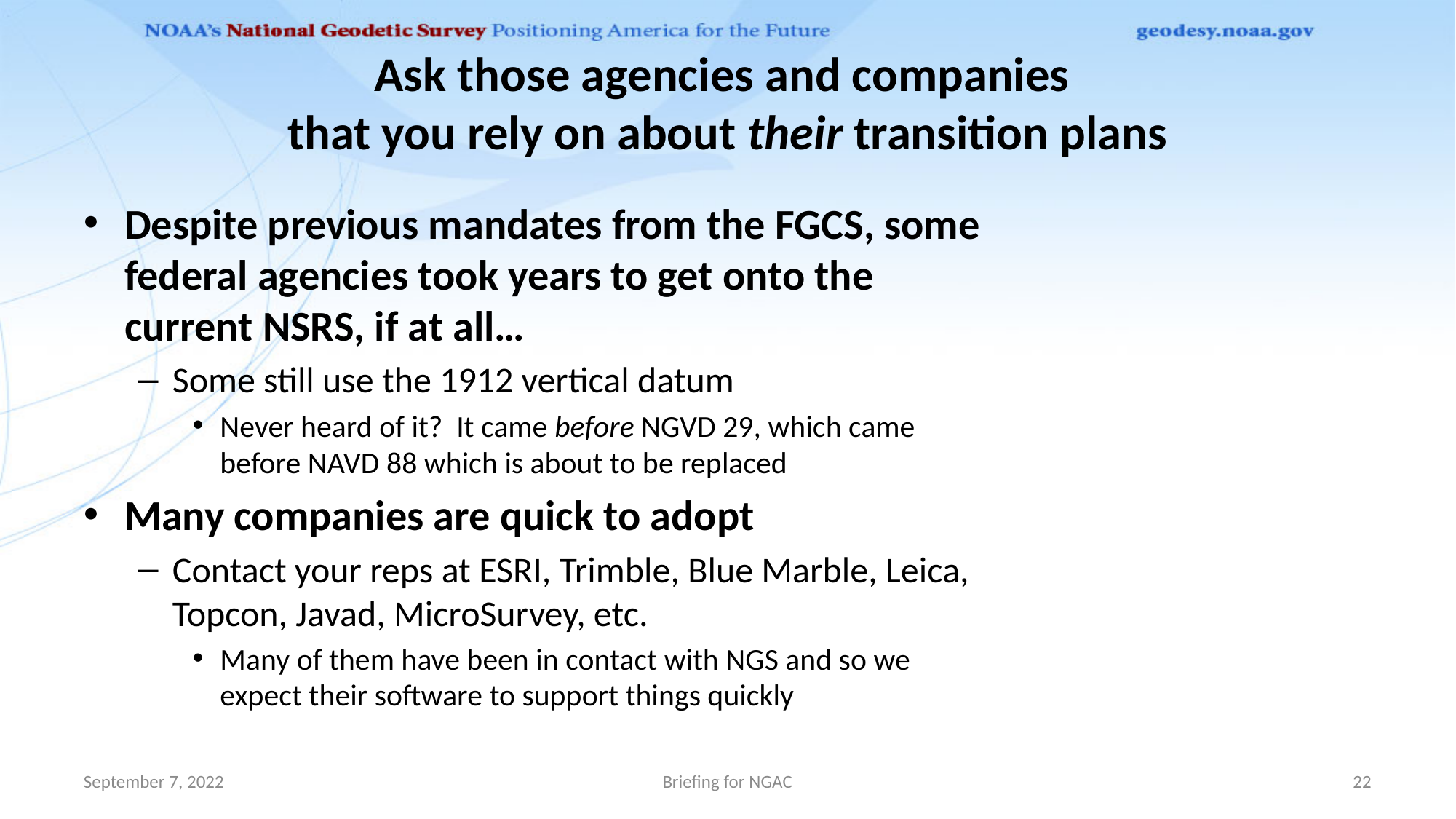

# Ask those agencies and companies that you rely on about their transition plans
Despite previous mandates from the FGCS, some federal agencies took years to get onto the current NSRS, if at all…
Some still use the 1912 vertical datum
Never heard of it?  It came before NGVD 29, which came before NAVD 88 which is about to be replaced
Many companies are quick to adopt
Contact your reps at ESRI, Trimble, Blue Marble, Leica, Topcon, Javad, MicroSurvey, etc.
Many of them have been in contact with NGS and so we expect their software to support things quickly
September 7, 2022
Briefing for NGAC
22